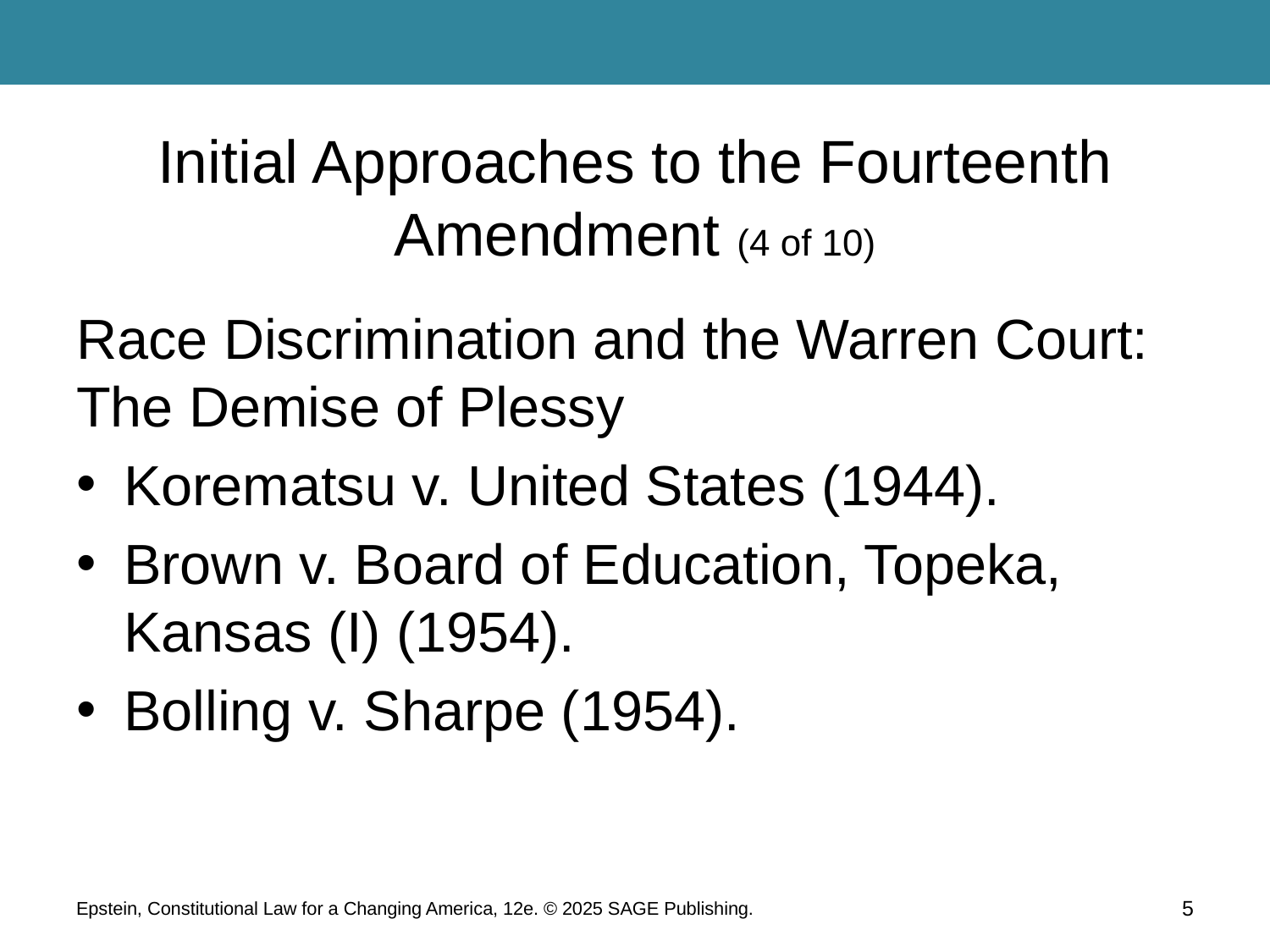

# Initial Approaches to the Fourteenth Amendment (4 of 10)
Race Discrimination and the Warren Court: The Demise of Plessy
Korematsu v. United States (1944).
Brown v. Board of Education, Topeka, Kansas (I) (1954).
Bolling v. Sharpe (1954).
Epstein, Constitutional Law for a Changing America, 12e. © 2025 SAGE Publishing.
5